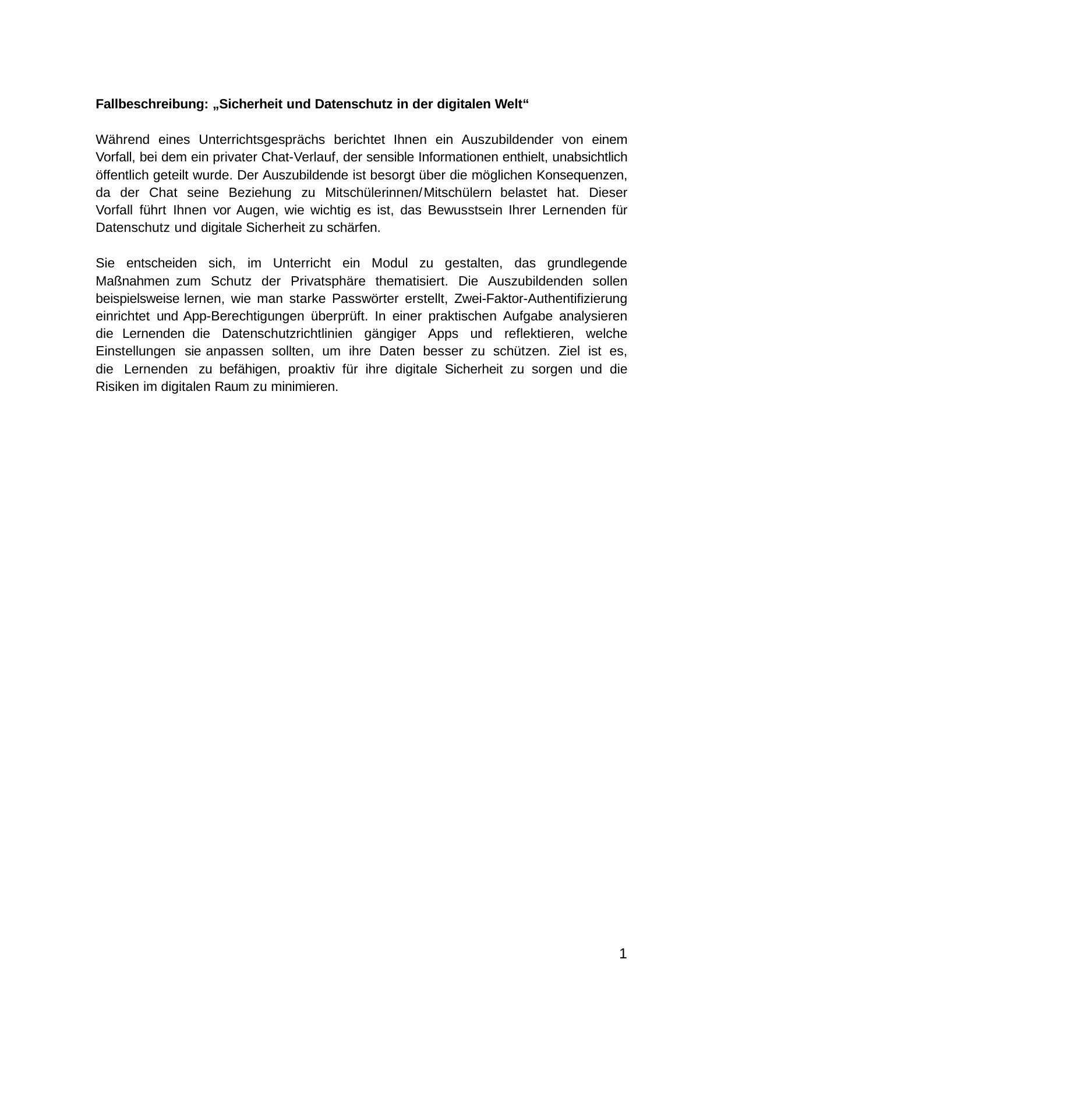

Fallbeschreibung: „Sicherheit und Datenschutz in der digitalen Welt“

Während eines Unterrichtsgesprächs berichtet Ihnen ein Auszubildender von einem Vorfall, bei dem ein privater Chat-Verlauf, der sensible Informationen enthielt, unabsichtlich öffentlich geteilt wurde. Der Auszubildende ist besorgt über die möglichen Konsequenzen, da der Chat seine Beziehung zu Mitschülerinnen/Mitschülern belastet hat. Dieser Vorfall führt Ihnen vor Augen, wie wichtig es ist, das Bewusstsein Ihrer Lernenden für Datenschutz und digitale Sicherheit zu schärfen.

Sie entscheiden sich, im Unterricht ein Modul zu gestalten, das grundlegende Maßnahmen zum Schutz der Privatsphäre thematisiert. Die Auszubildenden sollen beispielsweise lernen, wie man starke Passwörter erstellt, Zwei-Faktor-Authentifizierung einrichtet und App-Berechtigungen überprüft. In einer praktischen Aufgabe analysieren die Lernenden die Datenschutzrichtlinien gängiger Apps und reflektieren, welche Einstellungen sie anpassen sollten, um ihre Daten besser zu schützen. Ziel ist es, die Lernenden zu befähigen, proaktiv für ihre digitale Sicherheit zu sorgen und die Risiken im digitalen Raum zu minimieren.
1